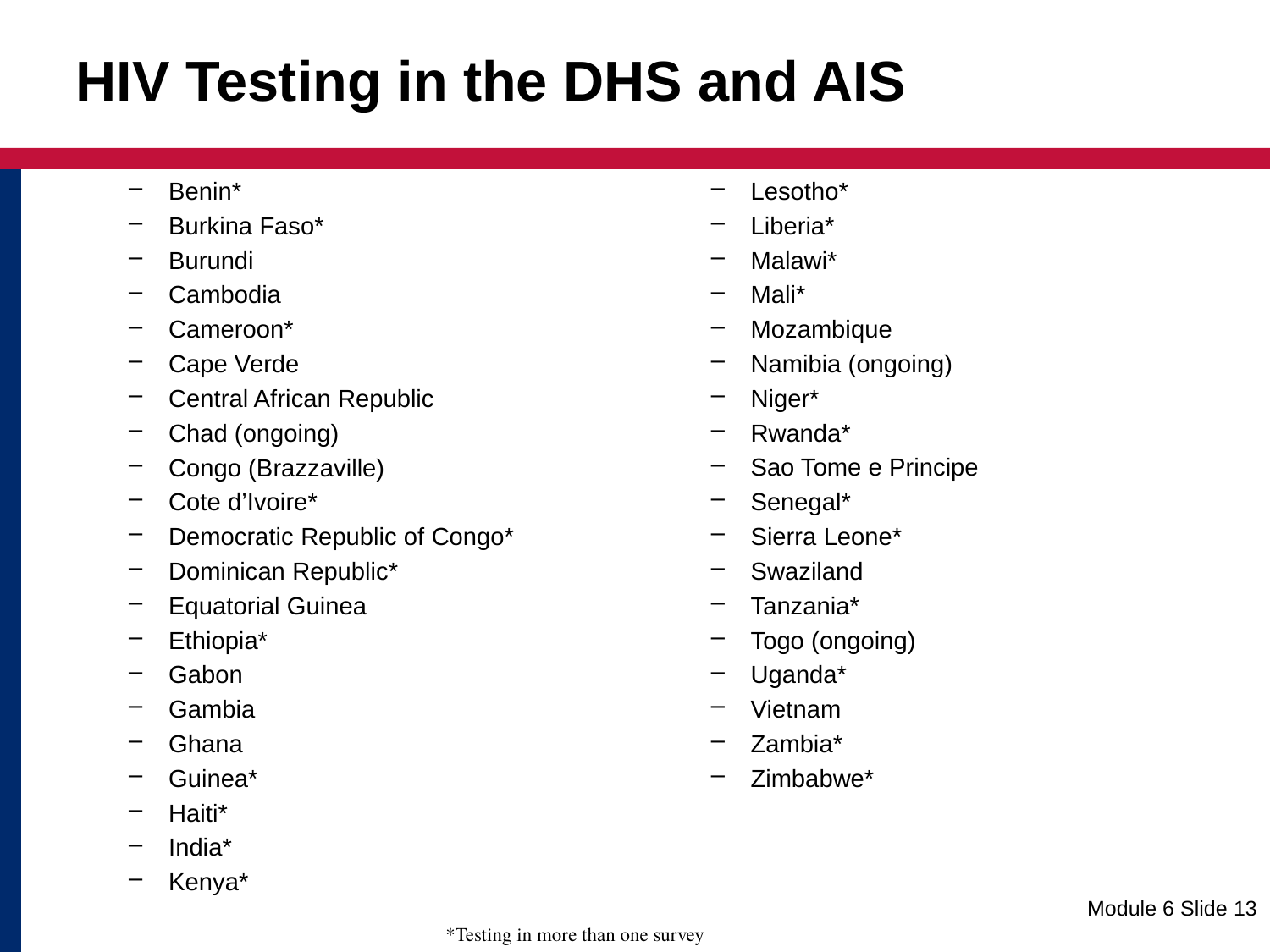

HIV Testing in the DHS and AIS
Benin*
Burkina Faso*
Burundi
Cambodia
Cameroon*
Cape Verde
Central African Republic
Chad (ongoing)
Congo (Brazzaville)
Cote d’Ivoire*
Democratic Republic of Congo*
Dominican Republic*
Equatorial Guinea
Ethiopia*
Gabon
Gambia
Ghana
Guinea*
Haiti*
India*
Kenya*
Lesotho*
Liberia*
Malawi*
Mali*
Mozambique
Namibia (ongoing)
Niger*
Rwanda*
Sao Tome e Principe
Senegal*
Sierra Leone*
Swaziland
Tanzania*
Togo (ongoing)
Uganda*
Vietnam
Zambia*
Zimbabwe*

Module 6 Slide 13
*Testing in more than one survey